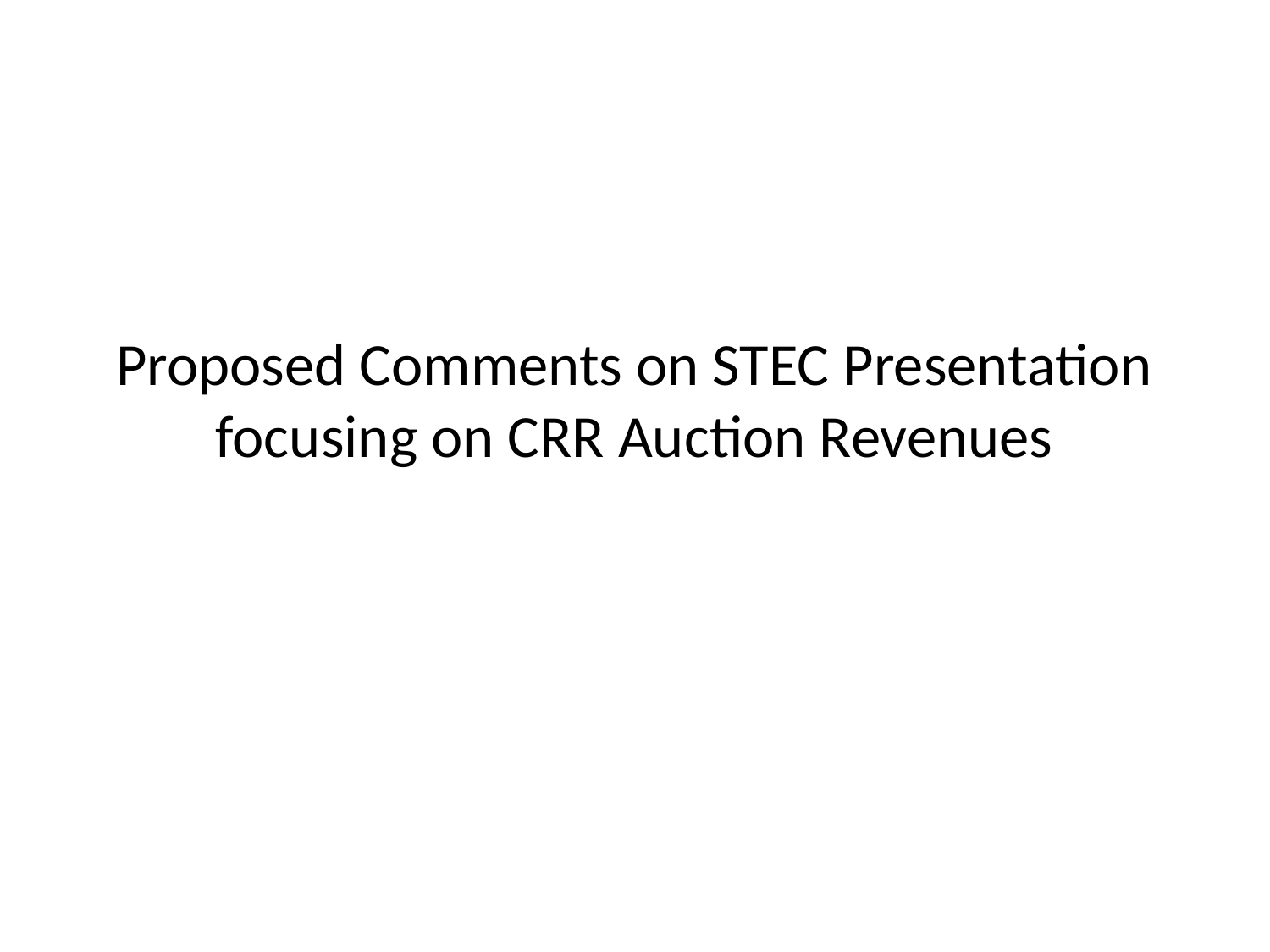

# Proposed Comments on STEC Presentation focusing on CRR Auction Revenues